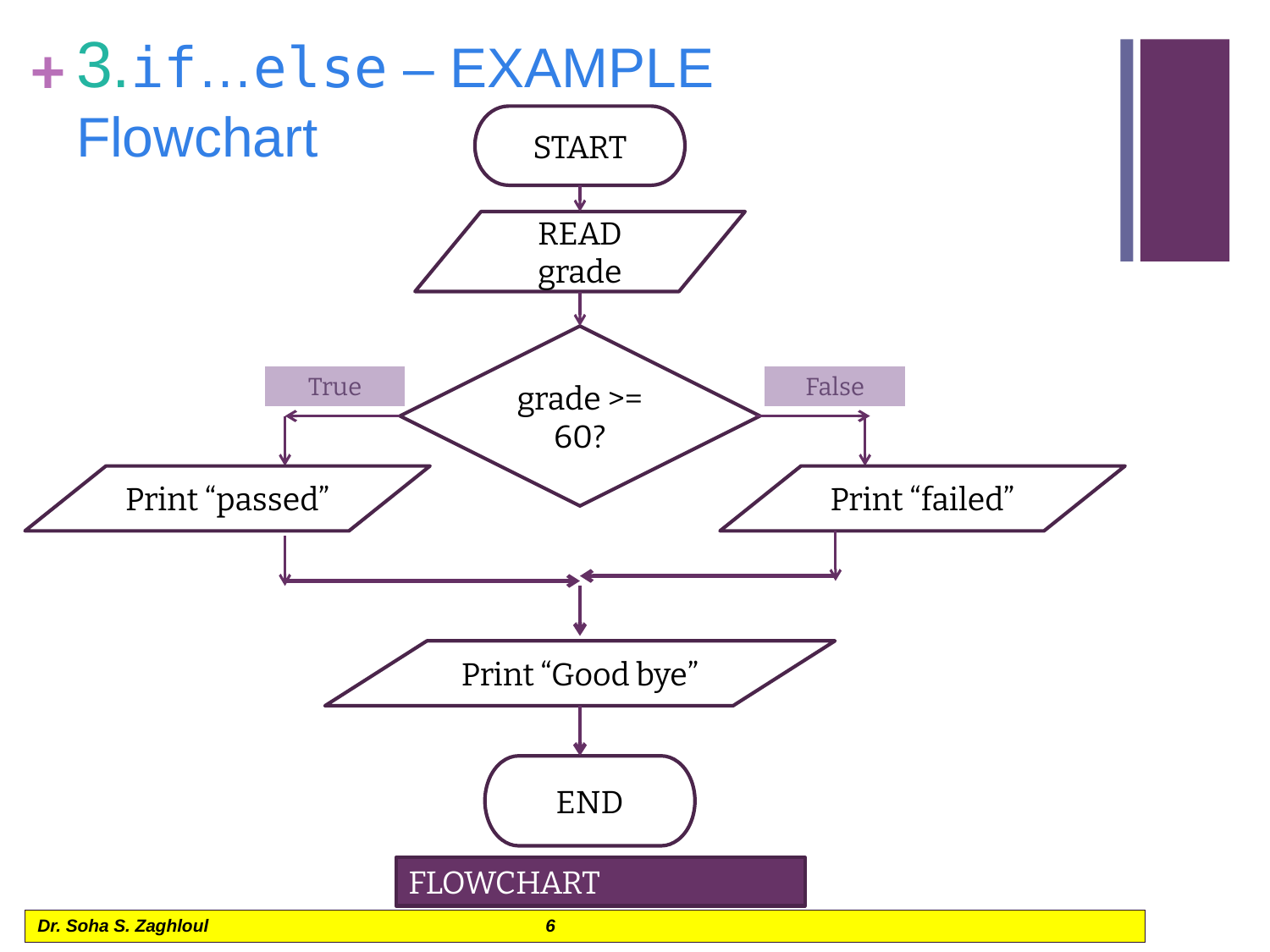

# 3.if…else – EXAMPLE Flowchart
START
READ grade
grade >= 60?
True
False
Print “passed”
Print “failed”
Print “Good bye”
END
FLOWCHART
Dr. Soha S. Zaghloul			6